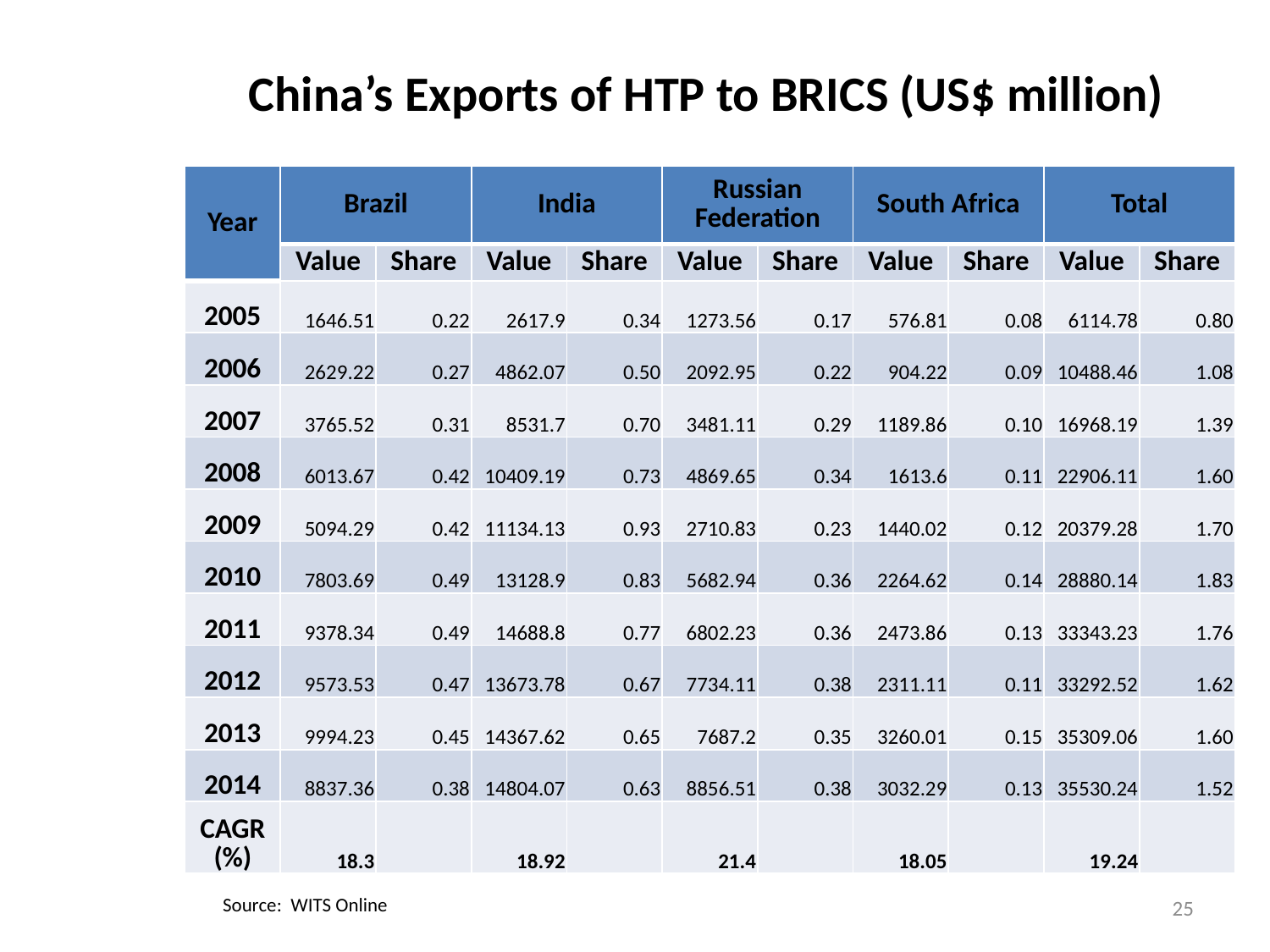

# China’s Exports of HTP to BRICS (US$ million)
| Year | Brazil |  | India |  | Russian Federation |  | South Africa |  | Total |  |
| --- | --- | --- | --- | --- | --- | --- | --- | --- | --- | --- |
|  | Value | Share | Value | Share | Value | Share | Value | Share | Value | Share |
| 2005 | 1646.51 | 0.22 | 2617.9 | 0.34 | 1273.56 | 0.17 | 576.81 | 0.08 | 6114.78 | 0.80 |
| 2006 | 2629.22 | 0.27 | 4862.07 | 0.50 | 2092.95 | 0.22 | 904.22 | 0.09 | 10488.46 | 1.08 |
| 2007 | 3765.52 | 0.31 | 8531.7 | 0.70 | 3481.11 | 0.29 | 1189.86 | 0.10 | 16968.19 | 1.39 |
| 2008 | 6013.67 | 0.42 | 10409.19 | 0.73 | 4869.65 | 0.34 | 1613.6 | 0.11 | 22906.11 | 1.60 |
| 2009 | 5094.29 | 0.42 | 11134.13 | 0.93 | 2710.83 | 0.23 | 1440.02 | 0.12 | 20379.28 | 1.70 |
| 2010 | 7803.69 | 0.49 | 13128.9 | 0.83 | 5682.94 | 0.36 | 2264.62 | 0.14 | 28880.14 | 1.83 |
| 2011 | 9378.34 | 0.49 | 14688.8 | 0.77 | 6802.23 | 0.36 | 2473.86 | 0.13 | 33343.23 | 1.76 |
| 2012 | 9573.53 | 0.47 | 13673.78 | 0.67 | 7734.11 | 0.38 | 2311.11 | 0.11 | 33292.52 | 1.62 |
| 2013 | 9994.23 | 0.45 | 14367.62 | 0.65 | 7687.2 | 0.35 | 3260.01 | 0.15 | 35309.06 | 1.60 |
| 2014 | 8837.36 | 0.38 | 14804.07 | 0.63 | 8856.51 | 0.38 | 3032.29 | 0.13 | 35530.24 | 1.52 |
| CAGR (%) | 18.3 |  | 18.92 |  | 21.4 |  | 18.05 |  | 19.24 |  |
25
Source:  WITS Online